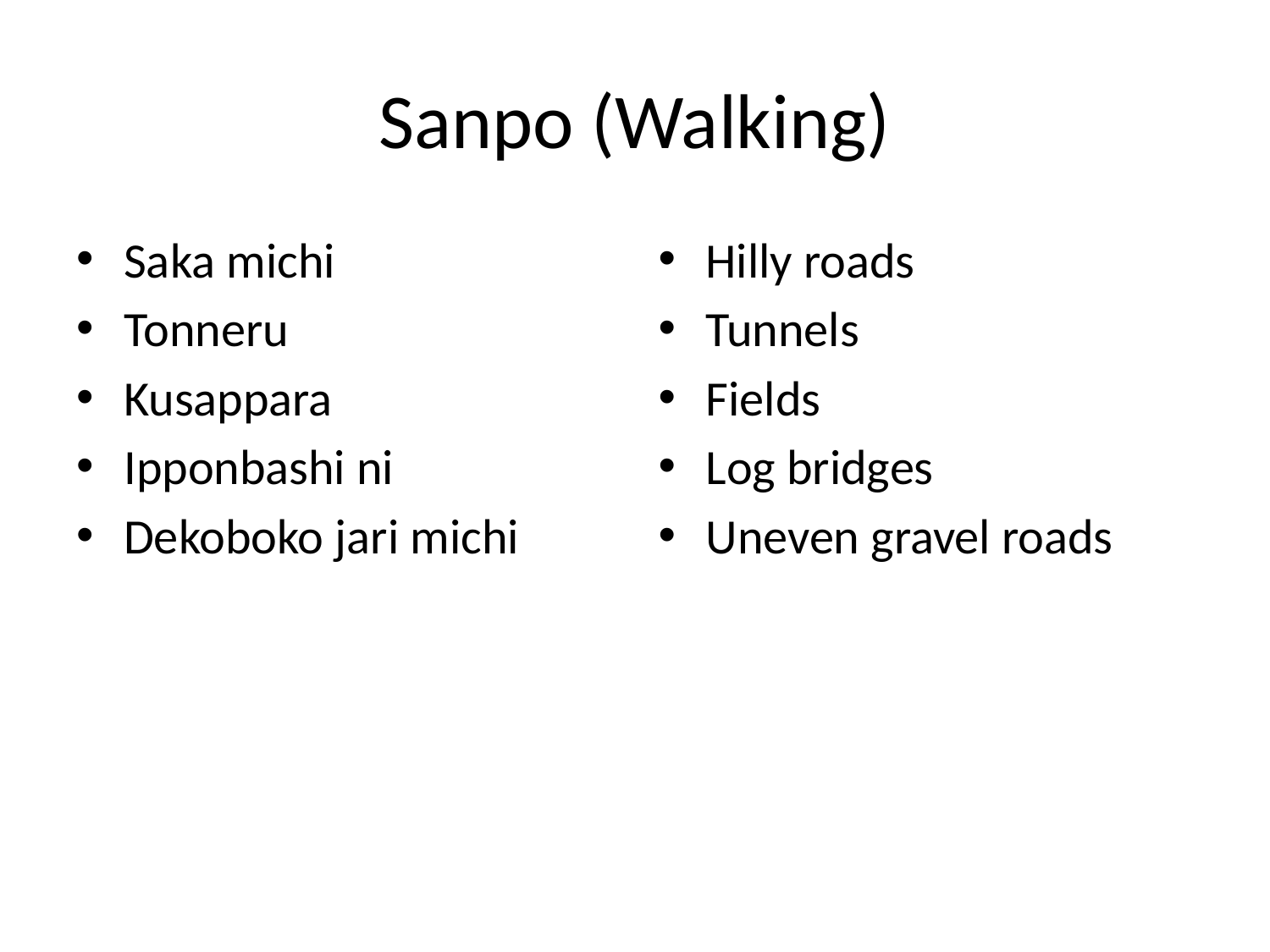

# Sanpo (Walking)
Saka michi
Tonneru
Kusappara
Ipponbashi ni
Dekoboko jari michi

Hilly roads
Tunnels
Fields
Log bridges
Uneven gravel roads